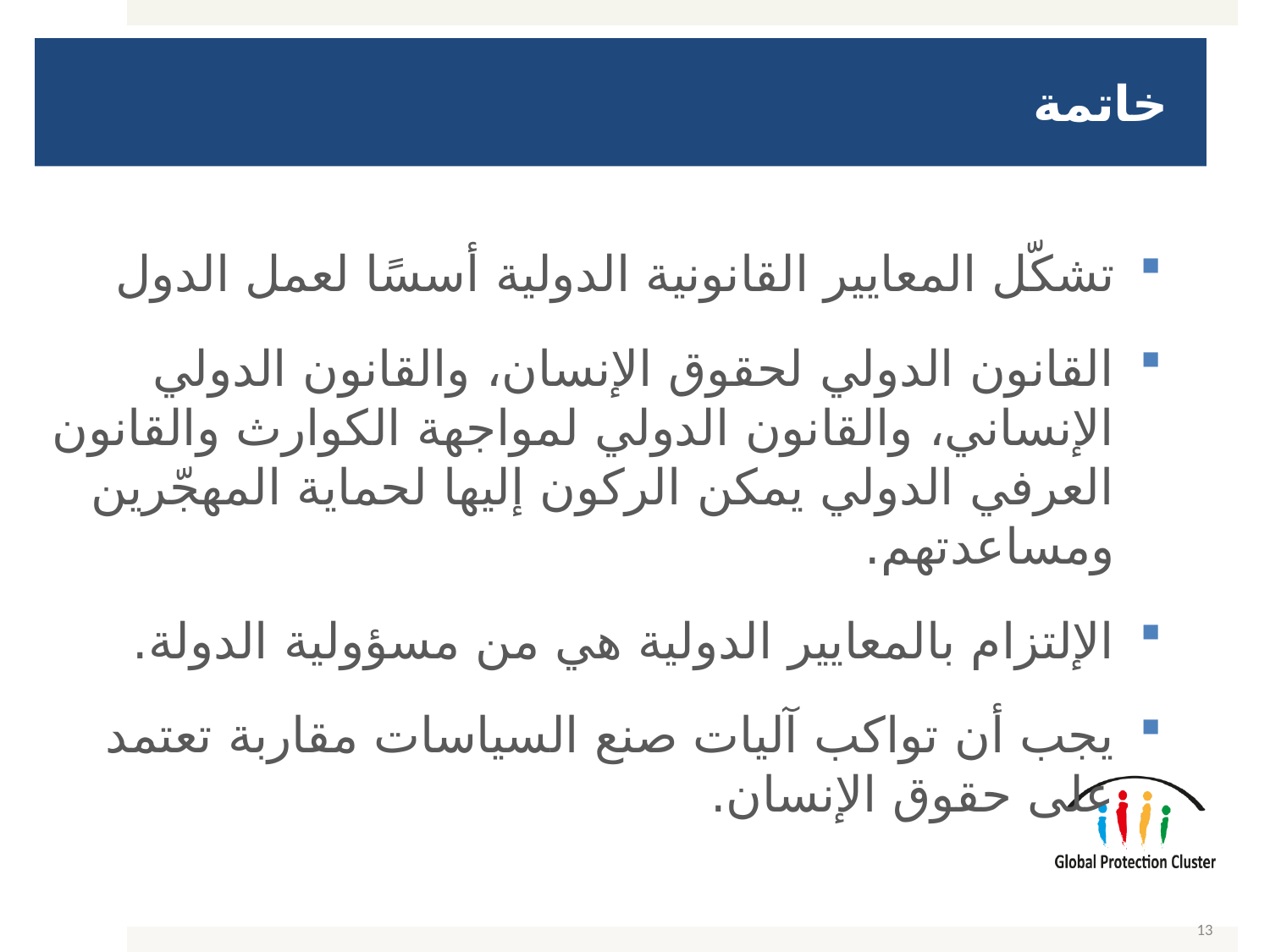

# خاتمة
تشكّل المعايير القانونية الدولية أسسًا لعمل الدول
القانون الدولي لحقوق الإنسان، والقانون الدولي الإنساني، والقانون الدولي لمواجهة الكوارث والقانون العرفي الدولي يمكن الركون إليها لحماية المهجّرين ومساعدتهم.
الإلتزام بالمعايير الدولية هي من مسؤولية الدولة.
يجب أن تواكب آليات صنع السياسات مقاربة تعتمد على حقوق الإنسان.